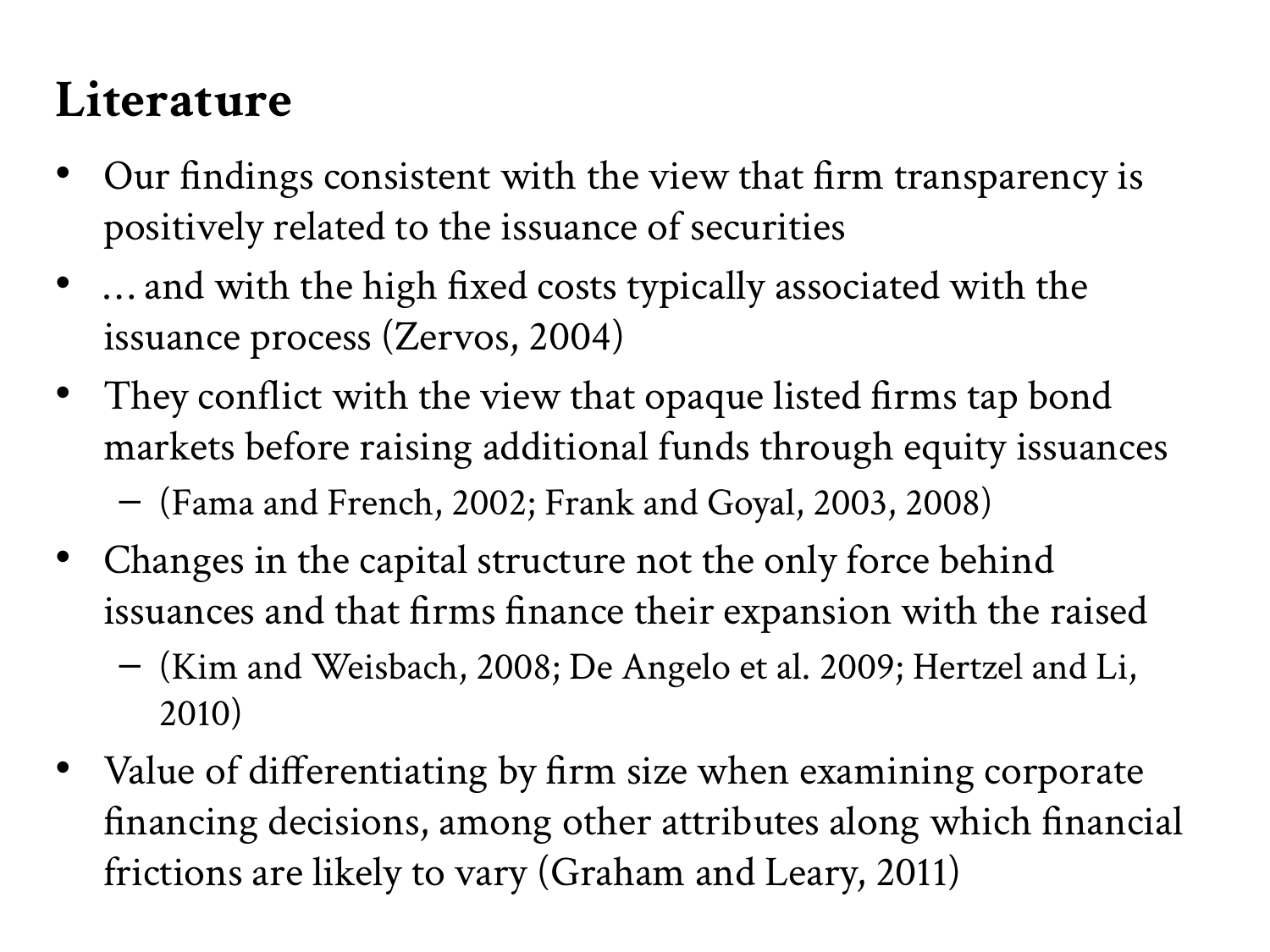

# Literature
Our findings consistent with the view that firm transparency is positively related to the issuance of securities
… and with the high fixed costs typically associated with the issuance process (Zervos, 2004)
They conflict with the view that opaque listed firms tap bond markets before raising additional funds through equity issuances
(Fama and French, 2002; Frank and Goyal, 2003, 2008)
Changes in the capital structure not the only force behind issuances and that firms finance their expansion with the raised
(Kim and Weisbach, 2008; De Angelo et al. 2009; Hertzel and Li, 2010)
Value of differentiating by firm size when examining corporate financing decisions, among other attributes along which financial frictions are likely to vary (Graham and Leary, 2011)